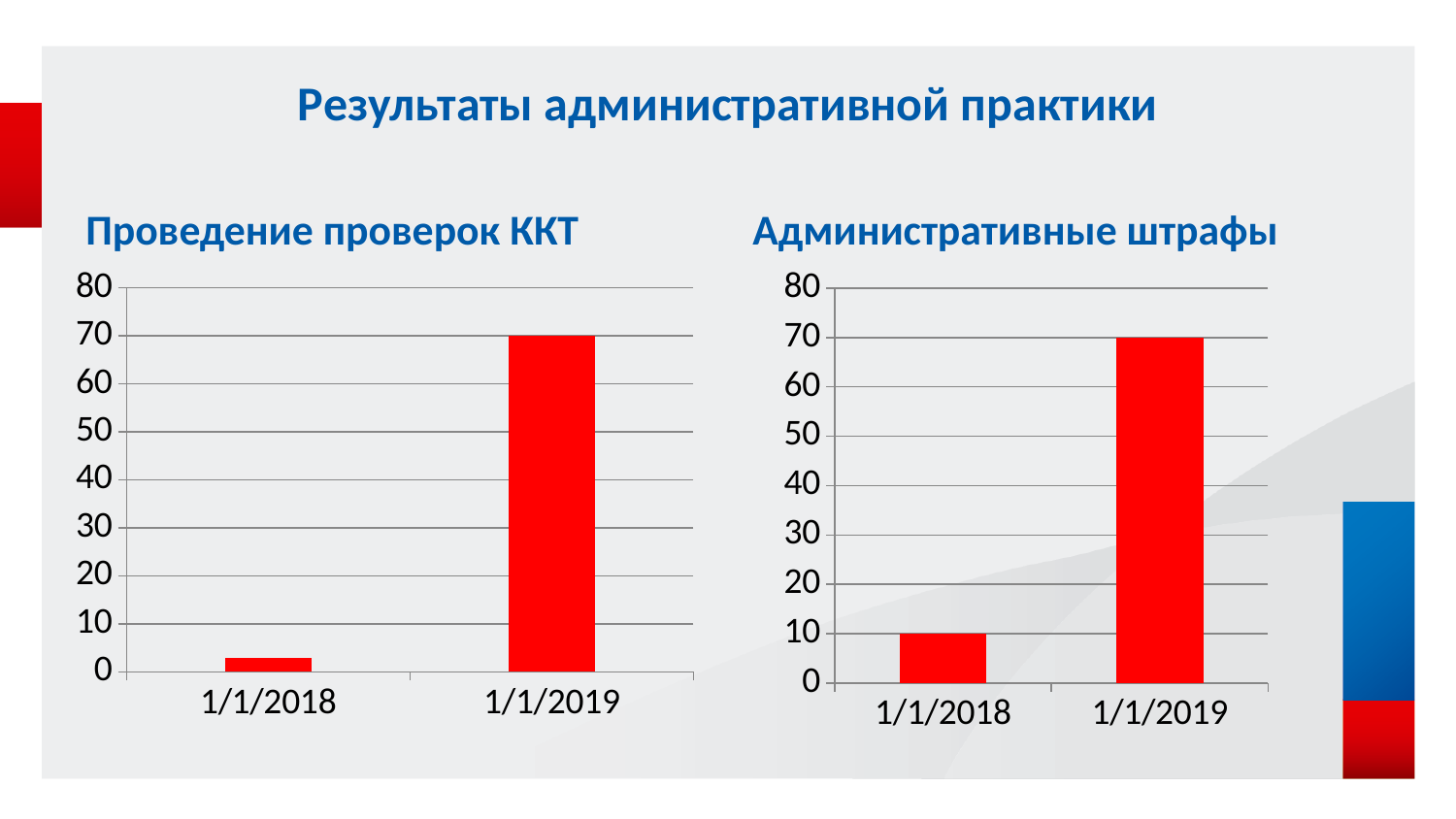

# Результаты административной практики
Проведение проверок ККТ
Административные штрафы

### Chart

| Category | Столбец1 | Столбец2 | Столбец3 |
|---|---|---|---|
| 43282 | 3.0 | None | None |
| 43647 | 70.0 | None | None |
|  | None | None | None |
|  | None | None | None |

### Chart

| Category | Ряд 1 | Столбец1 | Столбец2 |
|---|---|---|---|
| 43282 | 10.0 | None | None |
| 43647 | 70.0 | None | None |
|  | None | None | None |
|  | None | None | None |